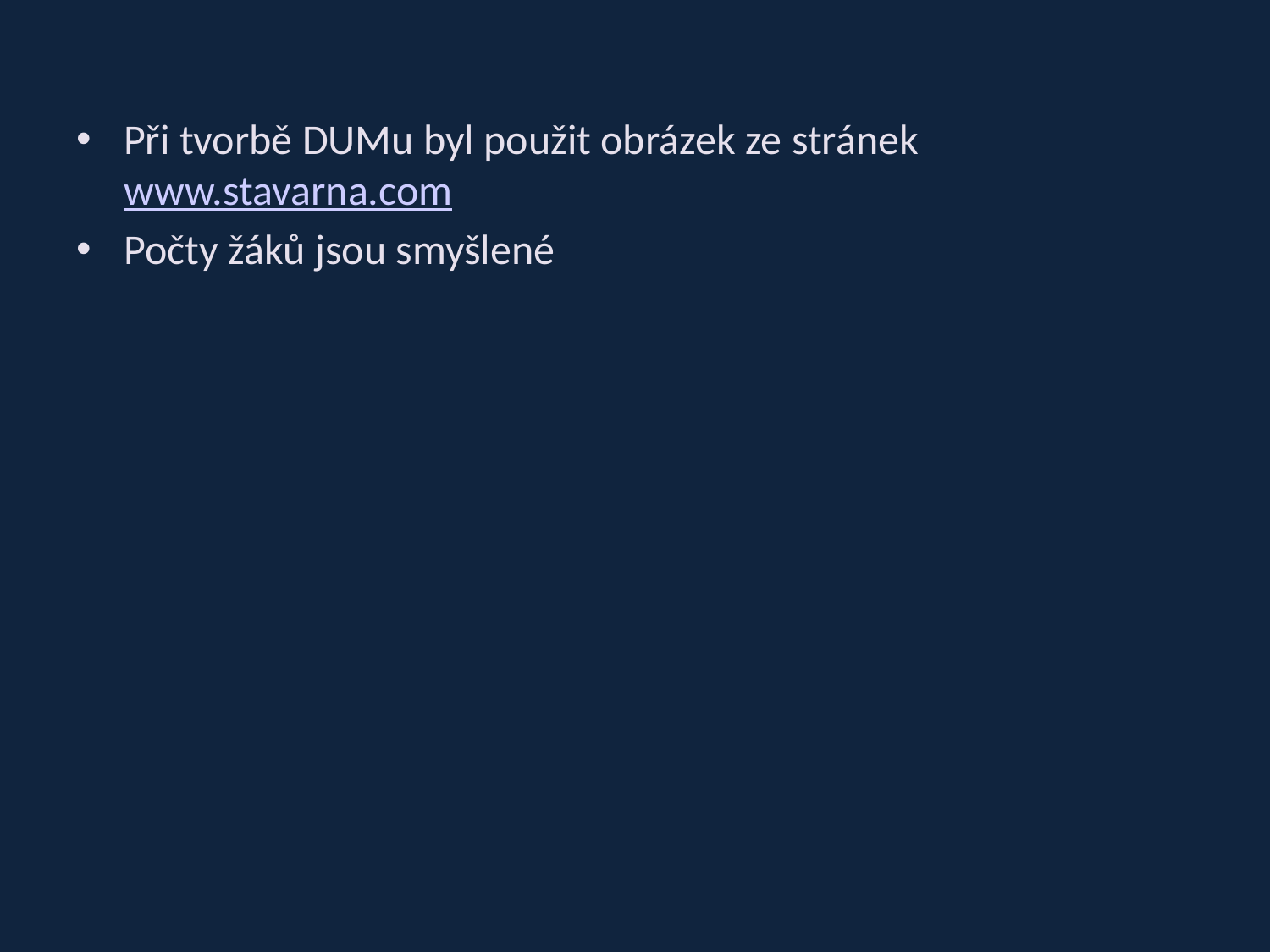

Při tvorbě DUMu byl použit obrázek ze stránek www.stavarna.com
Počty žáků jsou smyšlené